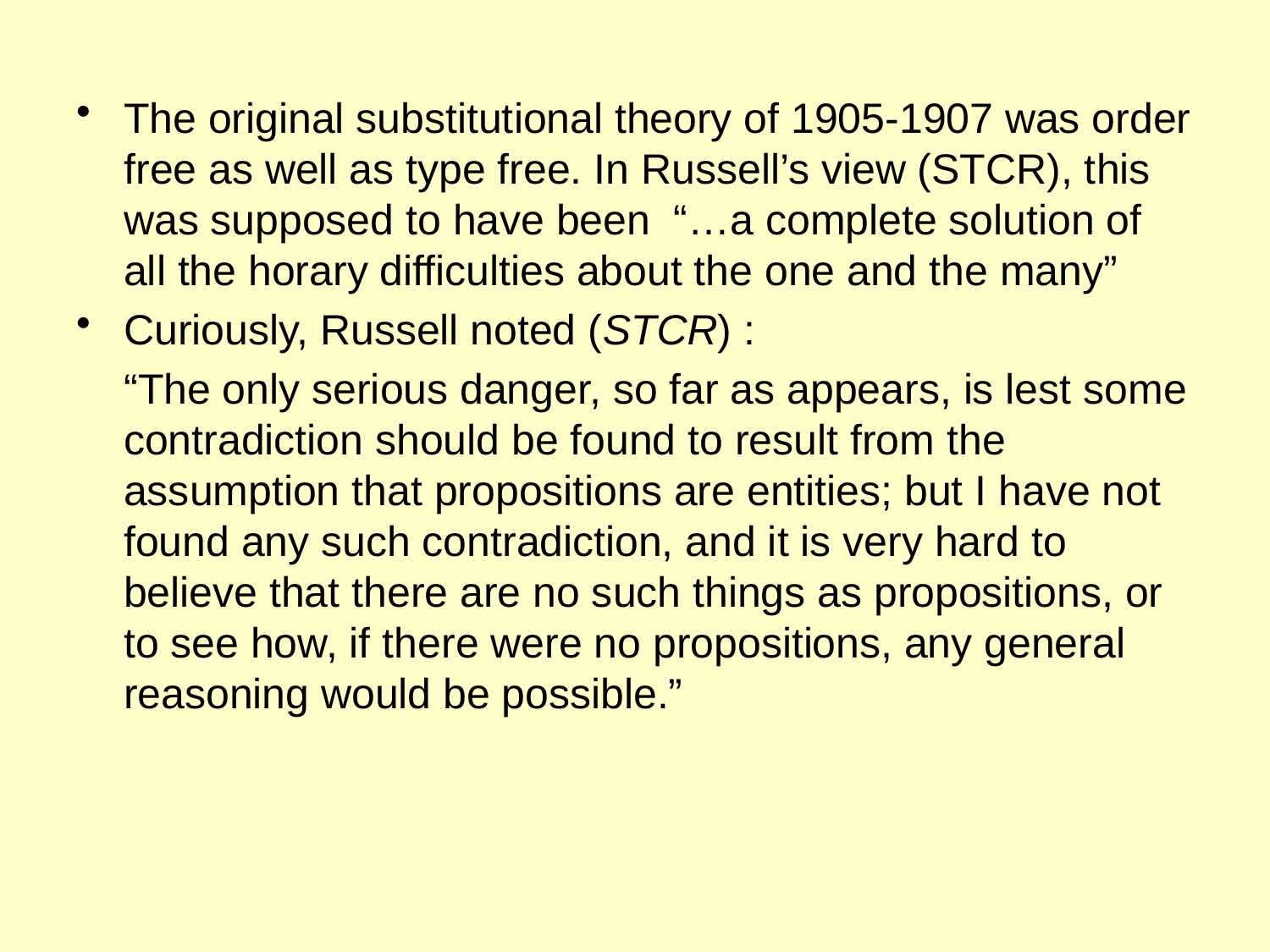

The original substitutional theory of 1905-1907 was order free as well as type free. In Russell’s view (STCR), this was supposed to have been  “…a complete solution of all the horary difficulties about the one and the many”
Curiously, Russell noted (STCR) :
	“The only serious danger, so far as appears, is lest some contradiction should be found to result from the assumption that propositions are entities; but I have not found any such contradiction, and it is very hard to believe that there are no such things as propositions, or to see how, if there were no propositions, any general reasoning would be possible.”